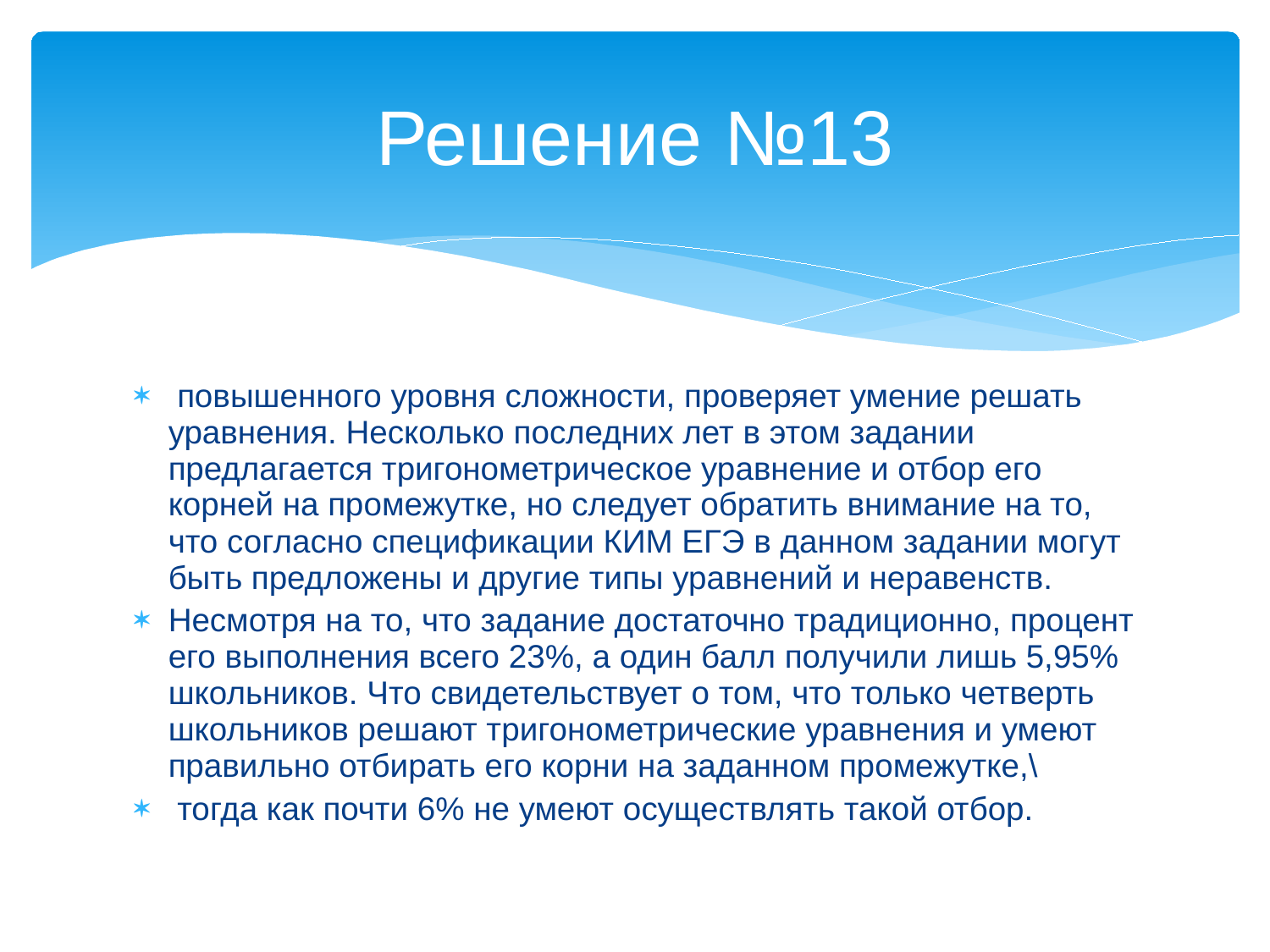

# Решение №13
 повышенного уровня сложности, проверяет умение решать уравнения. Несколько последних лет в этом задании предлагается тригонометрическое уравнение и отбор его корней на промежутке, но следует обратить внимание на то, что согласно спецификации КИМ ЕГЭ в данном задании могут быть предложены и другие типы уравнений и неравенств.
Несмотря на то, что задание достаточно традиционно, процент его выполнения всего 23%, а один балл получили лишь 5,95% школьников. Что свидетельствует о том, что только четверть школьников решают тригонометрические уравнения и умеют правильно отбирать его корни на заданном промежутке,\
 тогда как почти 6% не умеют осуществлять такой отбор.